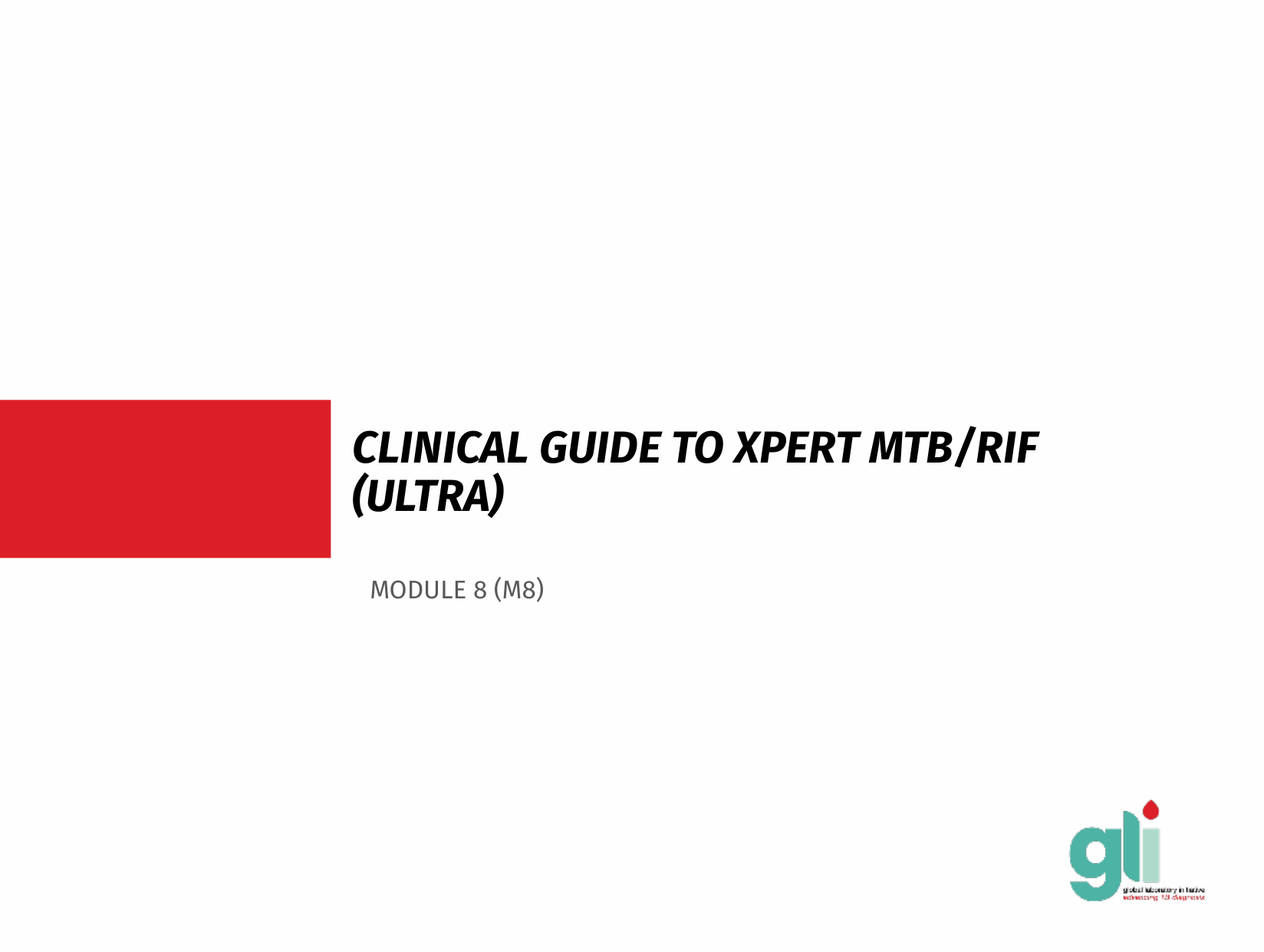

# CLINICAL GUIDE TO XPERT MTB/RIF (ULTRA)
MODULE 8 (M8)